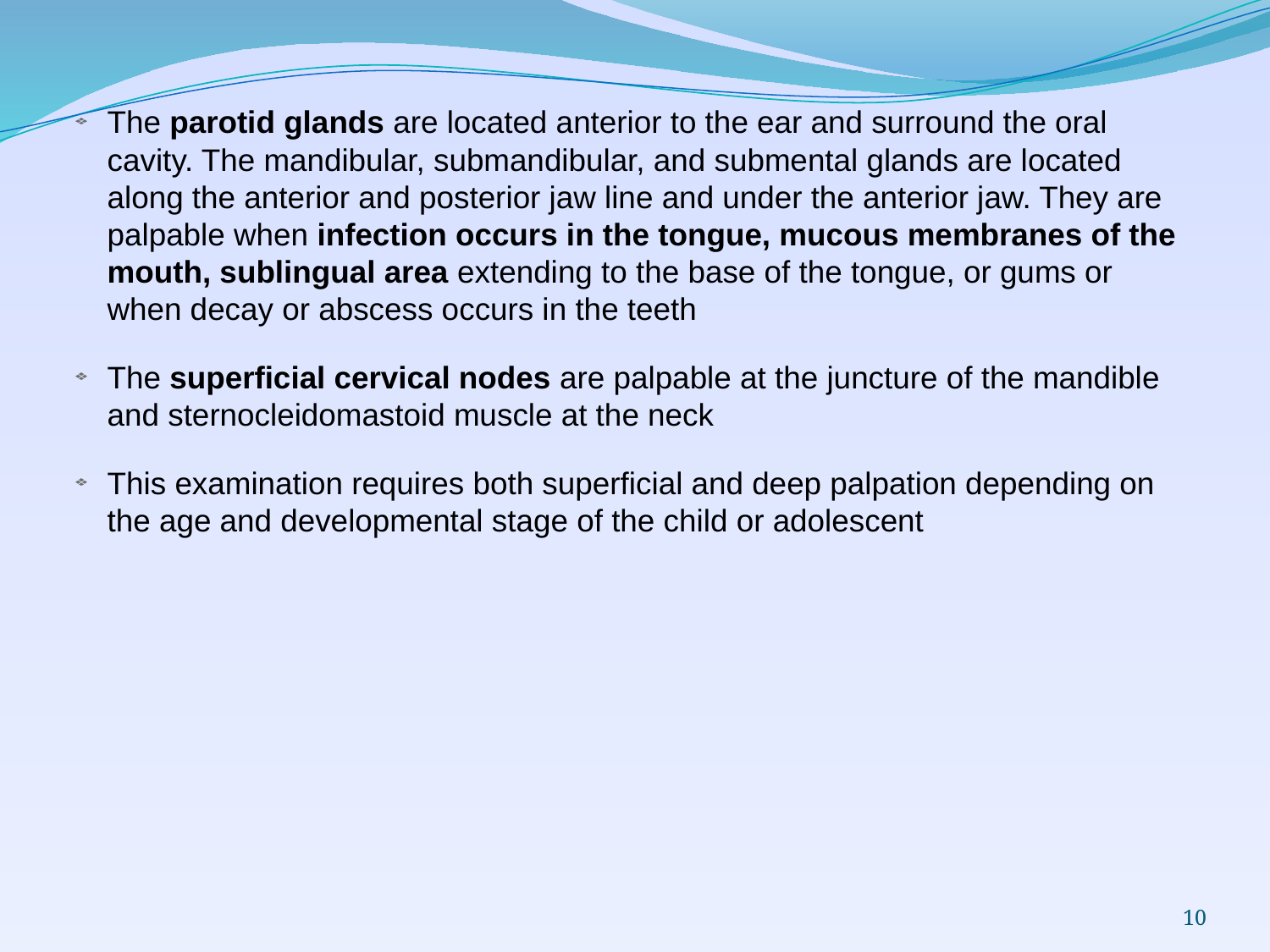

The parotid glands are located anterior to the ear and surround the oral cavity. The mandibular, submandibular, and submental glands are located along the anterior and posterior jaw line and under the anterior jaw. They are palpable when infection occurs in the tongue, mucous membranes of the mouth, sublingual area extending to the base of the tongue, or gums or when decay or abscess occurs in the teeth
The superficial cervical nodes are palpable at the juncture of the mandible and sternocleidomastoid muscle at the neck
This examination requires both superficial and deep palpation depending on the age and developmental stage of the child or adolescent

10